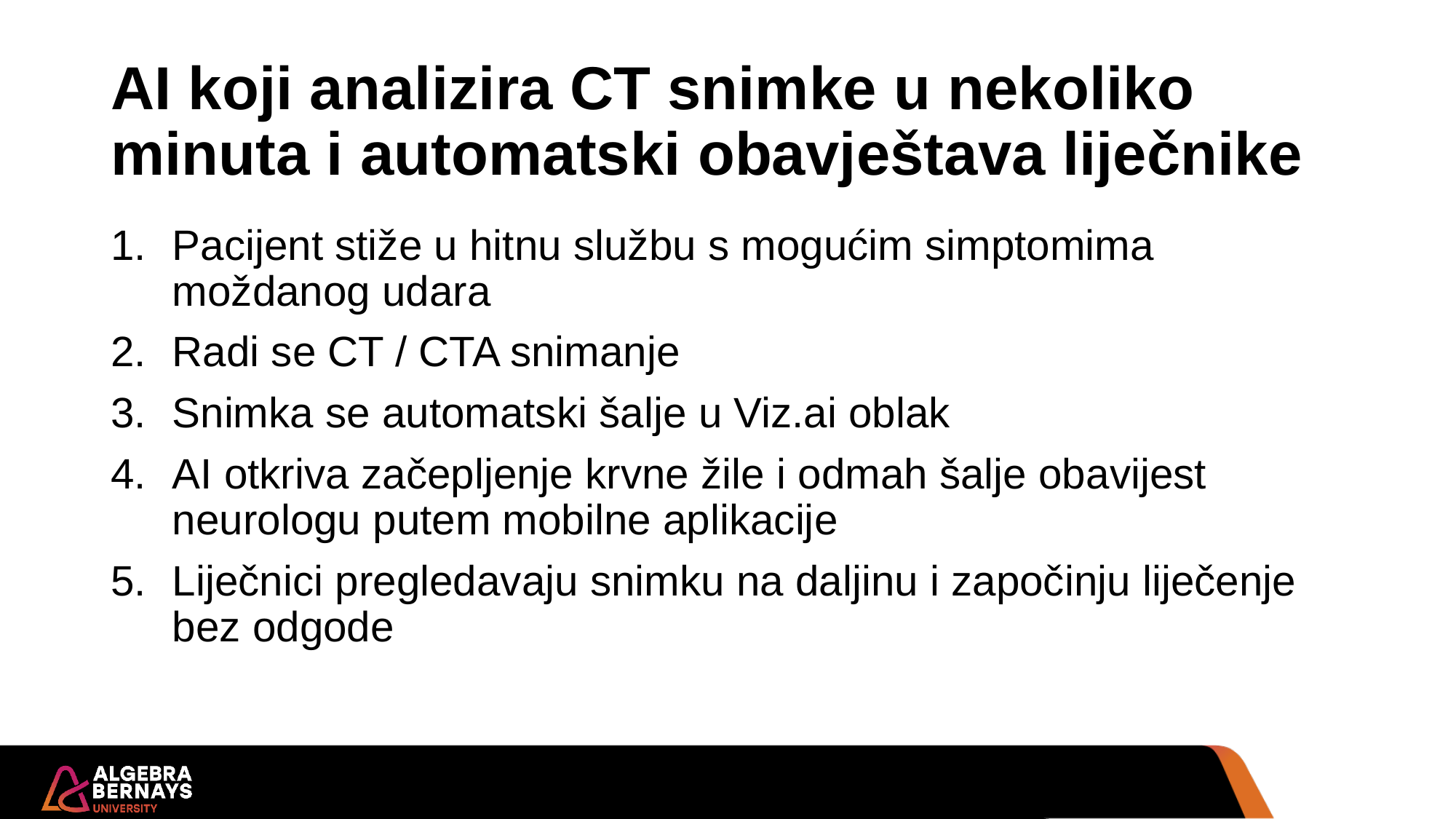

# AI koji analizira CT snimke u nekoliko minuta i automatski obavještava liječnike
Pacijent stiže u hitnu službu s mogućim simptomima moždanog udara
Radi se CT / CTA snimanje
Snimka se automatski šalje u Viz.ai oblak
AI otkriva začepljenje krvne žile i odmah šalje obavijest neurologu putem mobilne aplikacije
Liječnici pregledavaju snimku na daljinu i započinju liječenje bez odgode